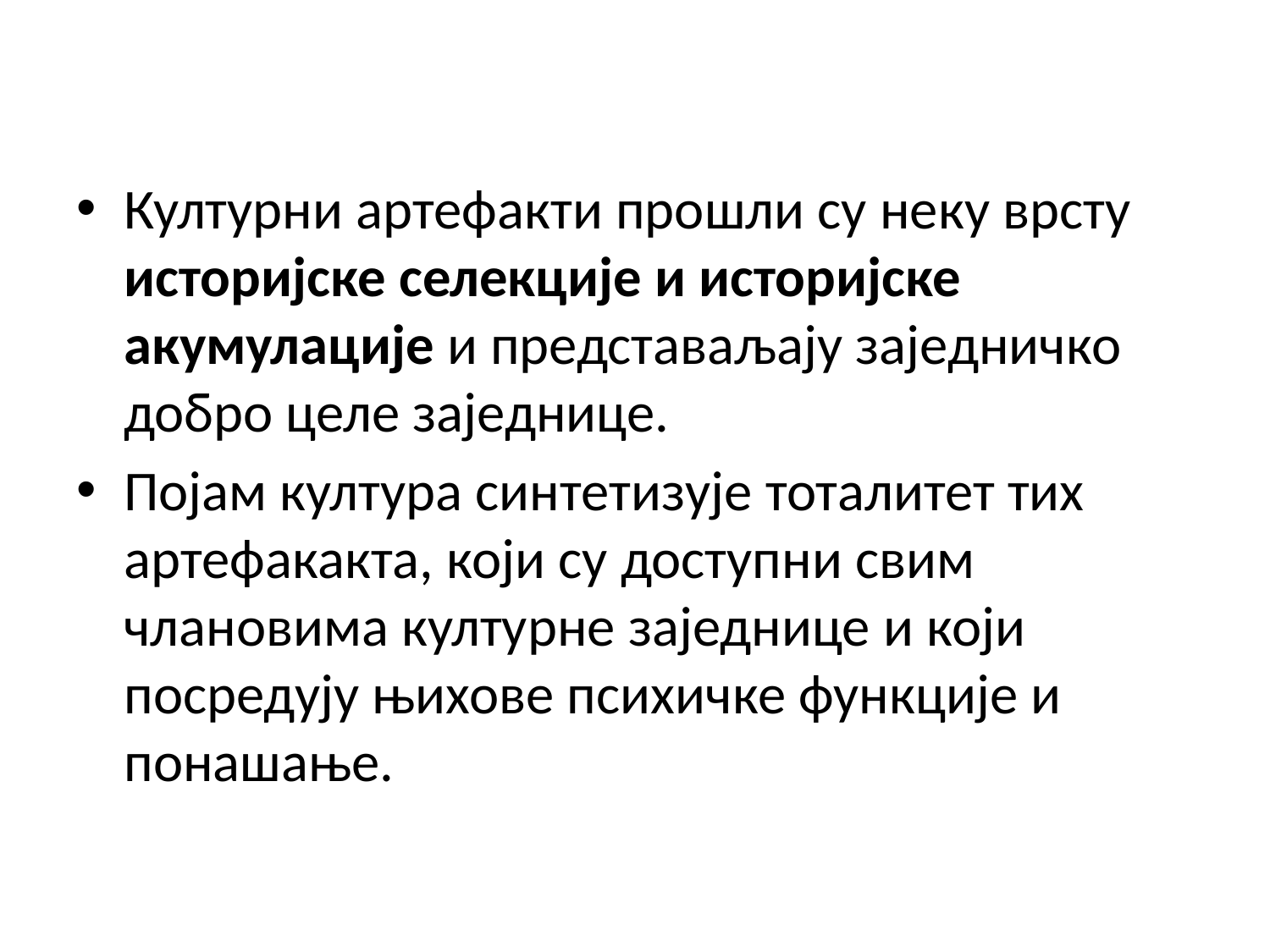

Културни артефакти прошли су неку врсту историјске селекције и историјске акумулације и представаљају заједничко добро целе заједнице.
Појам култура синтетизује тоталитет тих артефакакта, који су доступни свим члановима културне заједнице и који посредују њихове психичке функције и понашање.